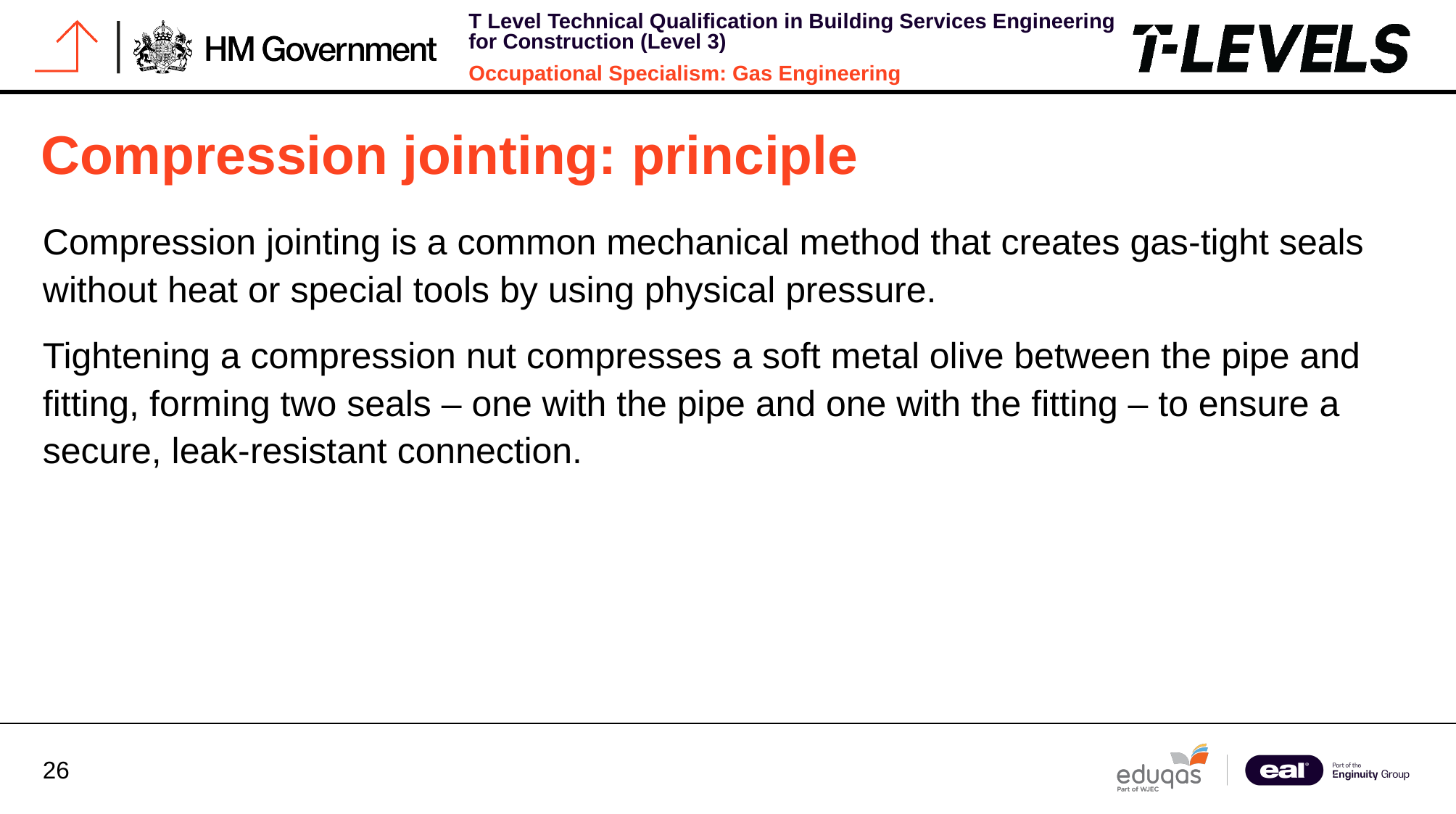

# Compression jointing: principle
Compression jointing is a common mechanical method that creates gas-tight seals without heat or special tools by using physical pressure.
Tightening a compression nut compresses a soft metal olive between the pipe and fitting, forming two seals – one with the pipe and one with the fitting – to ensure a secure, leak-resistant connection.